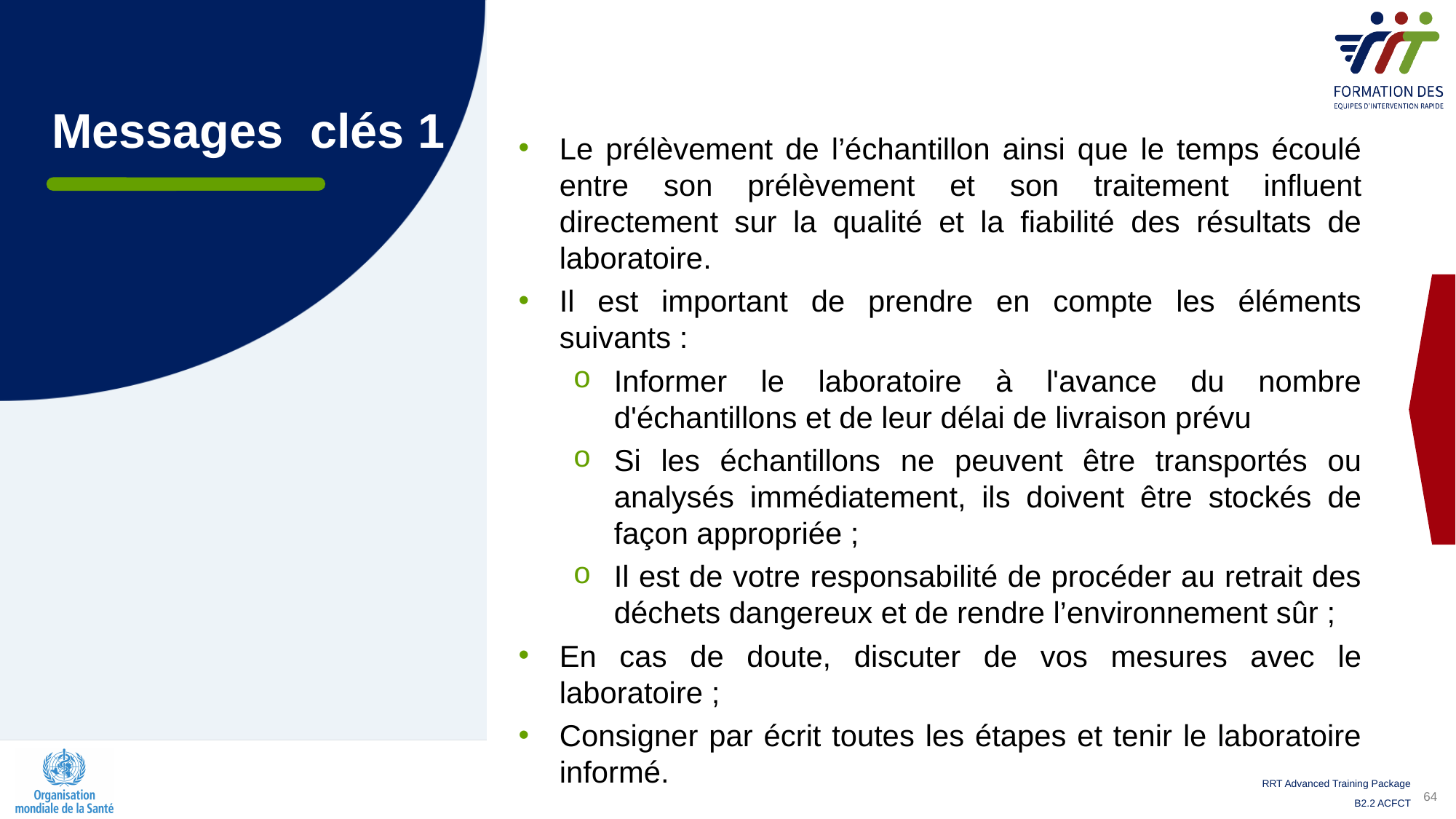

Messages  clés 1
Le prélèvement de l’échantillon ainsi que le temps écoulé entre son prélèvement et son traitement influent directement sur la qualité et la fiabilité des résultats de laboratoire.
Il est important de prendre en compte les éléments suivants :
Informer le laboratoire à l'avance du nombre d'échantillons et de leur délai de livraison prévu
Si les échantillons ne peuvent être transportés ou analysés immédiatement, ils doivent être stockés de façon appropriée ;
Il est de votre responsabilité de procéder au retrait des déchets dangereux et de rendre l’environnement sûr ;
En cas de doute, discuter de vos mesures avec le laboratoire ;
Consigner par écrit toutes les étapes et tenir le laboratoire informé.